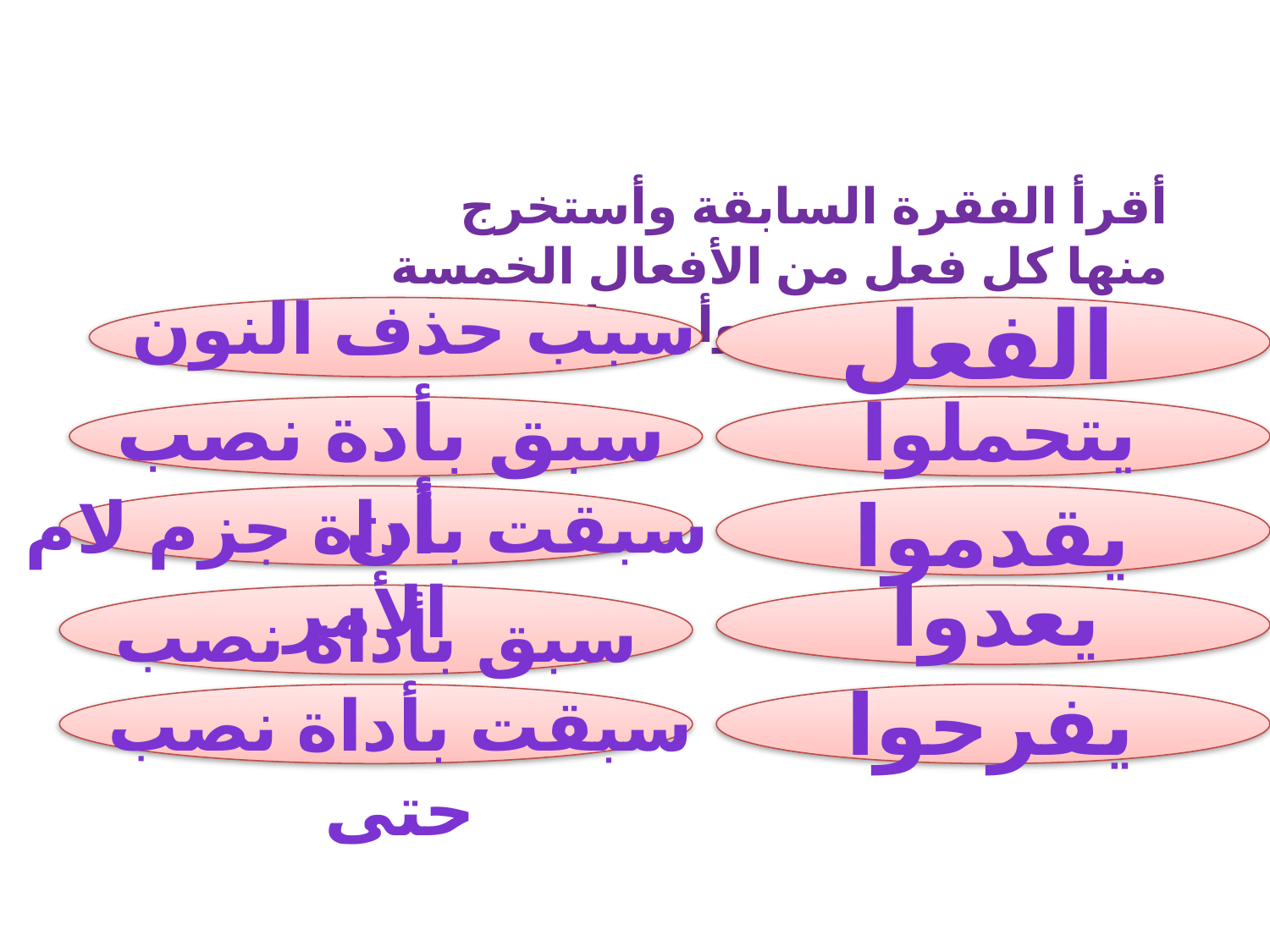

أقرأ الفقرة السابقة وأستخرج منها كل فعل من الأفعال الخمسة حذفت منه النون , وأبين السبب .
سبب حذف النون
الفعل

سبق بأدة نصب أن
يتحملوا

سبقت بأداة جزم لام الأمر
يقدموا

يعدوا
سبق بأداة نصب

يفرحوا
سبقت بأداة نصب حتى